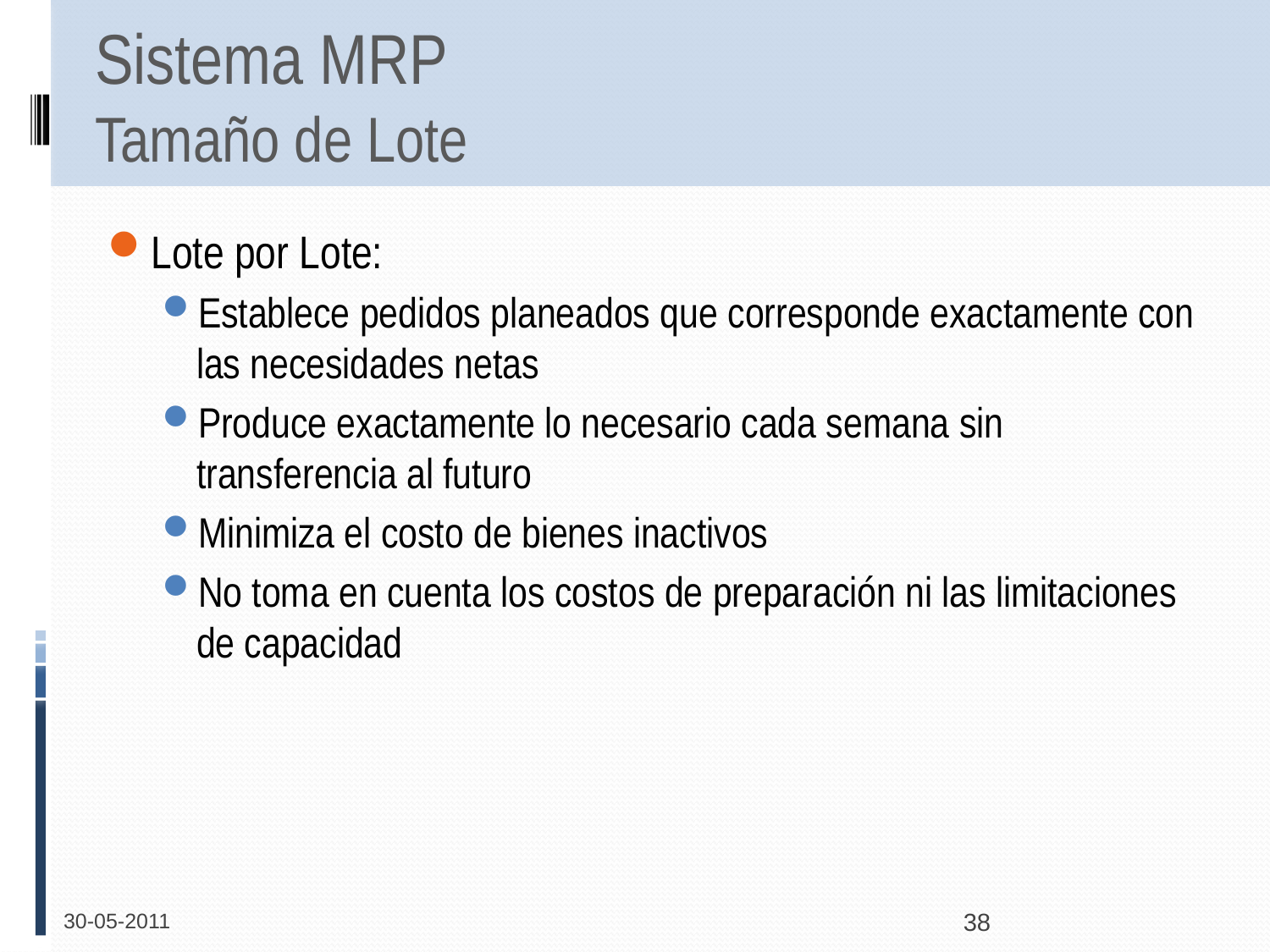

# Sistema MRP Tamaño de Lote
Lote por Lote:
Establece pedidos planeados que corresponde exactamente con las necesidades netas
Produce exactamente lo necesario cada semana sin transferencia al futuro
Minimiza el costo de bienes inactivos
No toma en cuenta los costos de preparación ni las limitaciones de capacidad

30-05-2011
38